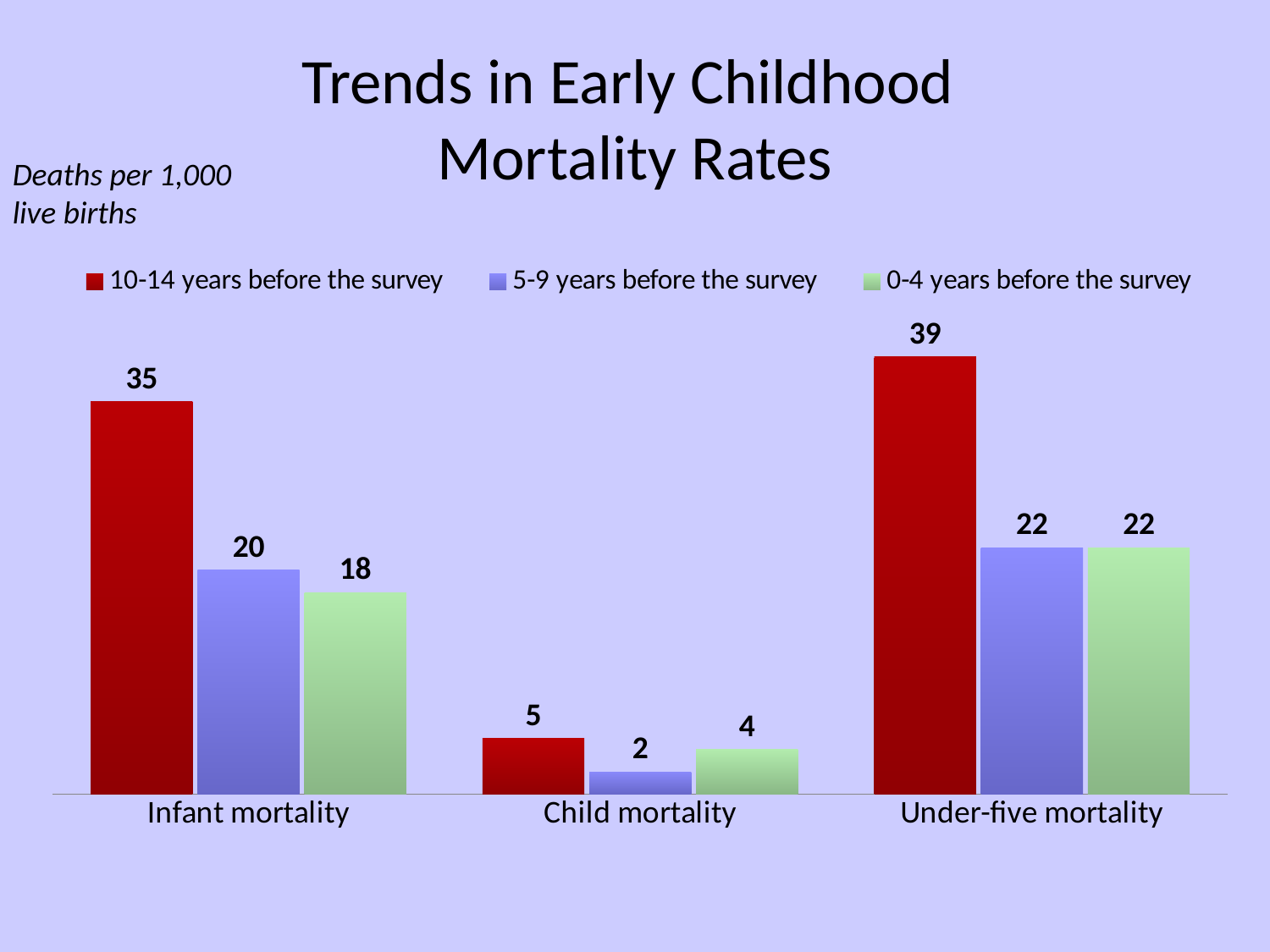

# Trends in Early Childhood Mortality Rates
Deaths per 1,000 live births

### Chart

| Category | 10-14 years before the survey | 5-9 years before the survey | 0-4 years before the survey |
|---|---|---|---|
| Infant mortality | 35.0 | 20.0 | 18.0 |
| Child mortality | 5.0 | 2.0 | 4.0 |
| Under-five mortality | 39.0 | 22.0 | 22.0 |